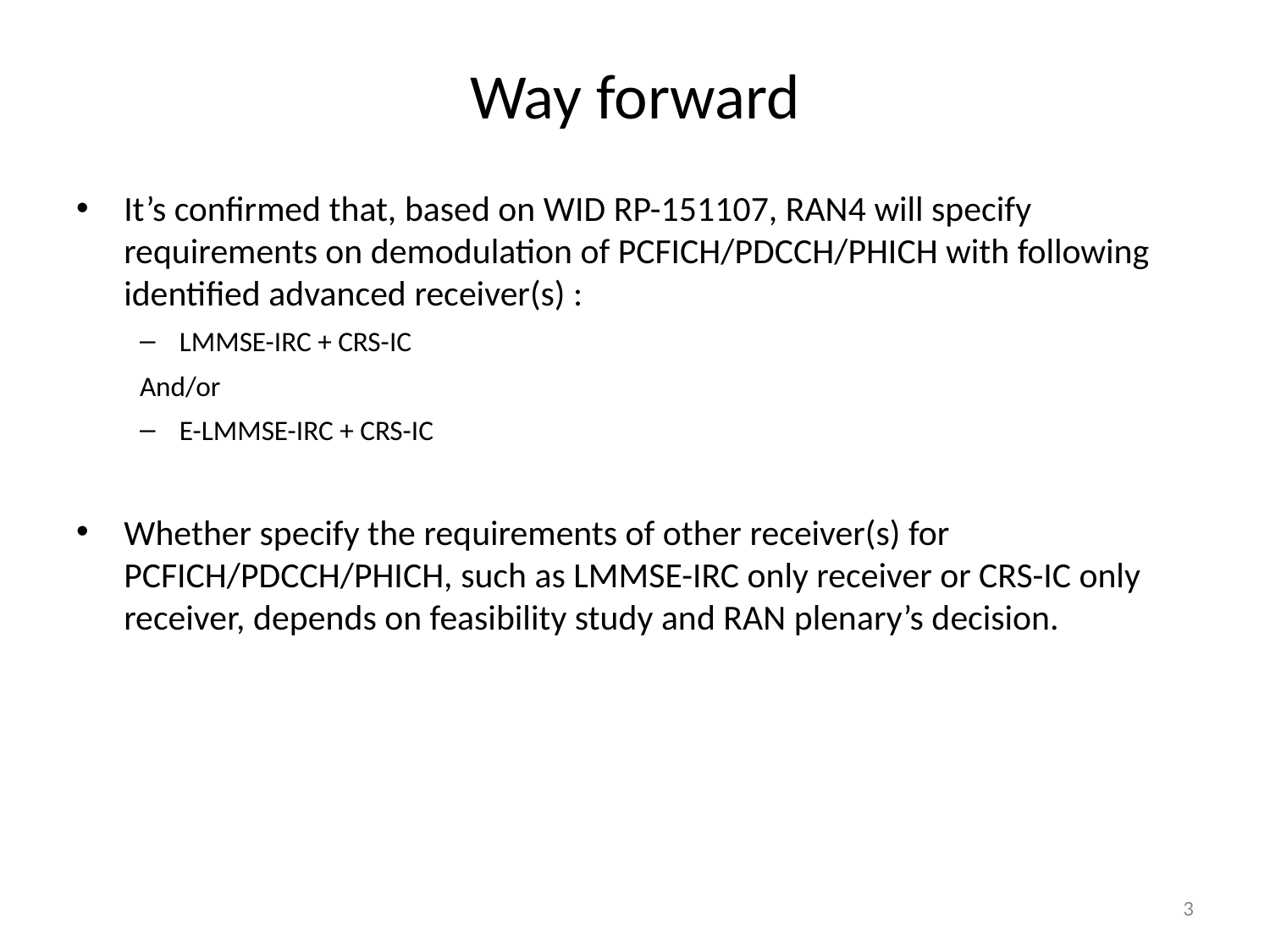

# Way forward
It’s confirmed that, based on WID RP-151107, RAN4 will specify requirements on demodulation of PCFICH/PDCCH/PHICH with following identified advanced receiver(s) :
LMMSE-IRC + CRS-IC
And/or
E-LMMSE-IRC + CRS-IC

Whether specify the requirements of other receiver(s) for PCFICH/PDCCH/PHICH, such as LMMSE-IRC only receiver or CRS-IC only receiver, depends on feasibility study and RAN plenary’s decision.

3